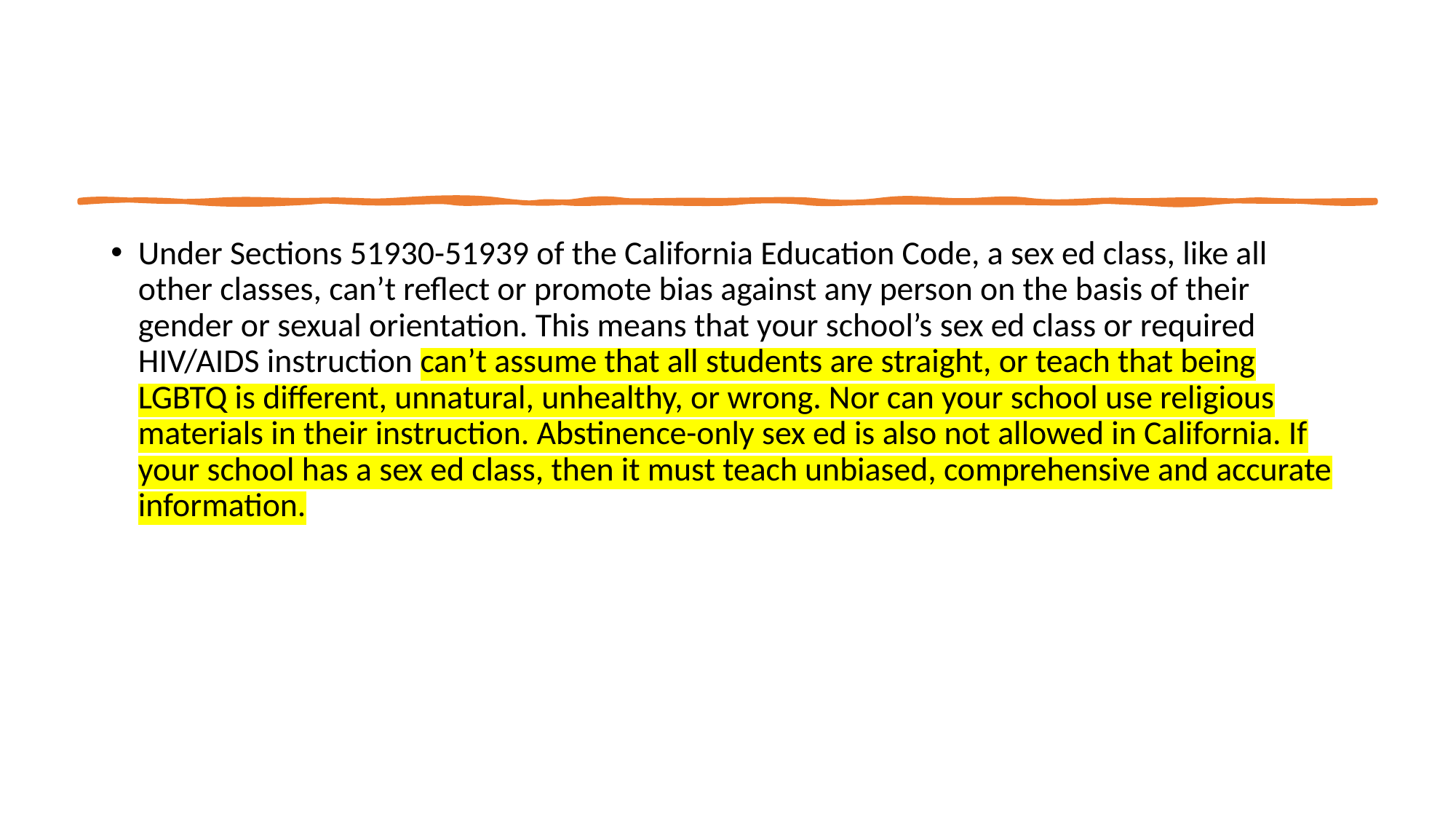

Under Sections 51930-51939 of the California Education Code, a sex ed class, like all other classes, can’t reflect or promote bias against any person on the basis of their gender or sexual orientation. This means that your school’s sex ed class or required HIV/AIDS instruction can’t assume that all students are straight, or teach that being LGBTQ is different, unnatural, unhealthy, or wrong. Nor can your school use religious materials in their instruction. Abstinence-only sex ed is also not allowed in California. If your school has a sex ed class, then it must teach unbiased, comprehensive and accurate information.